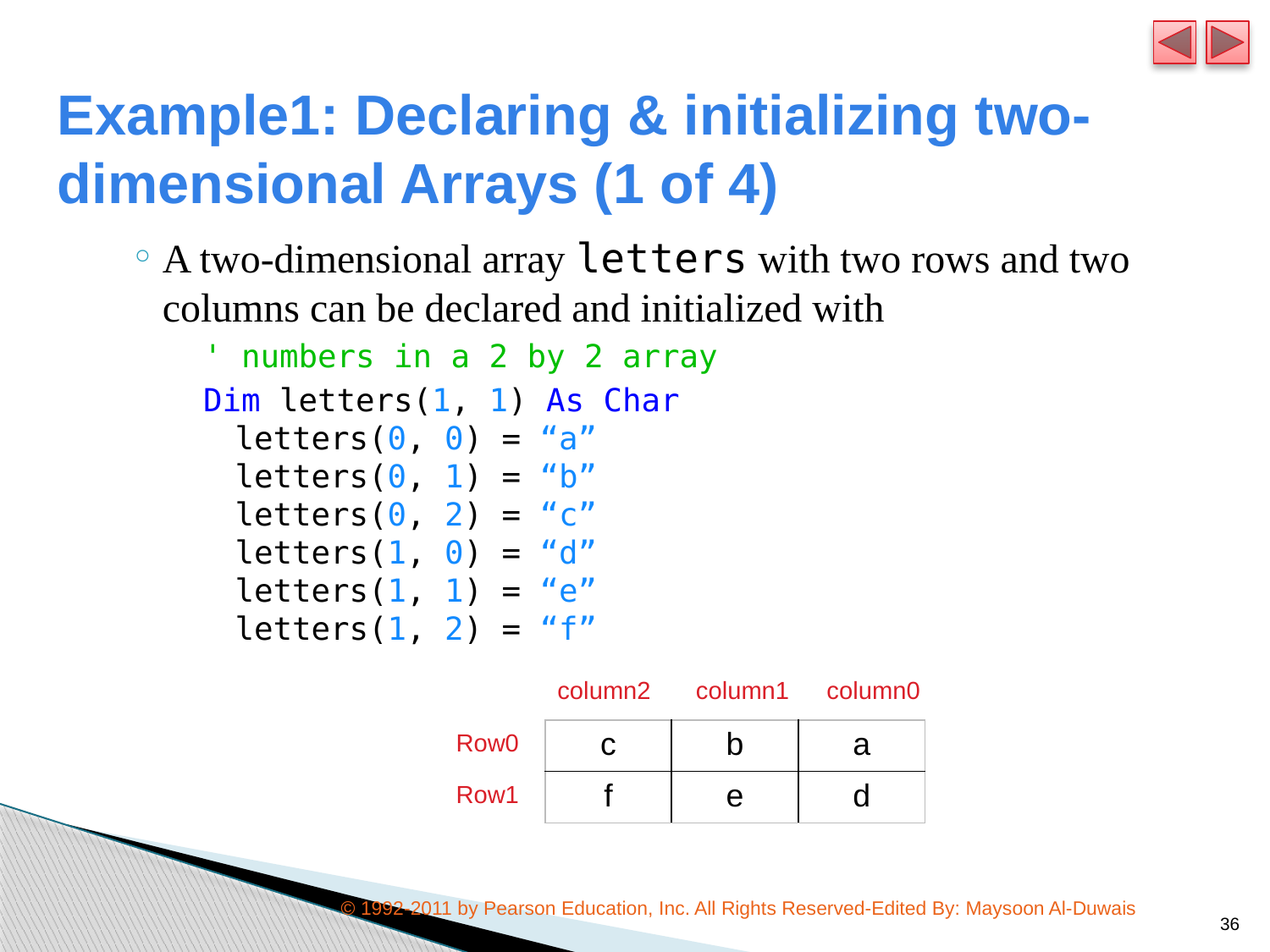

# Example1: Declaring & initializing two-dimensional Arrays (1 of 4)
A two-dimensional array letters with two rows and two columns can be declared and initialized with
' numbers in a 2 by 2 array
Dim letters(1, 1) As Char
letters(0, 0) = “a”
letters(0, 1) = “b”
letters(0, 2) = “c”
letters(1, 0) = “d”
letters(1, 1) = “e”
letters(1, 2) = “f”

| column2 | column1 | column0 |
| --- | --- | --- |
| c | b | a |
| --- | --- | --- |
| f | e | d |
| Row0 |
| --- |
| Row1 |
© 1992-2011 by Pearson Education, Inc. All Rights Reserved-Edited By: Maysoon Al-Duwais
36